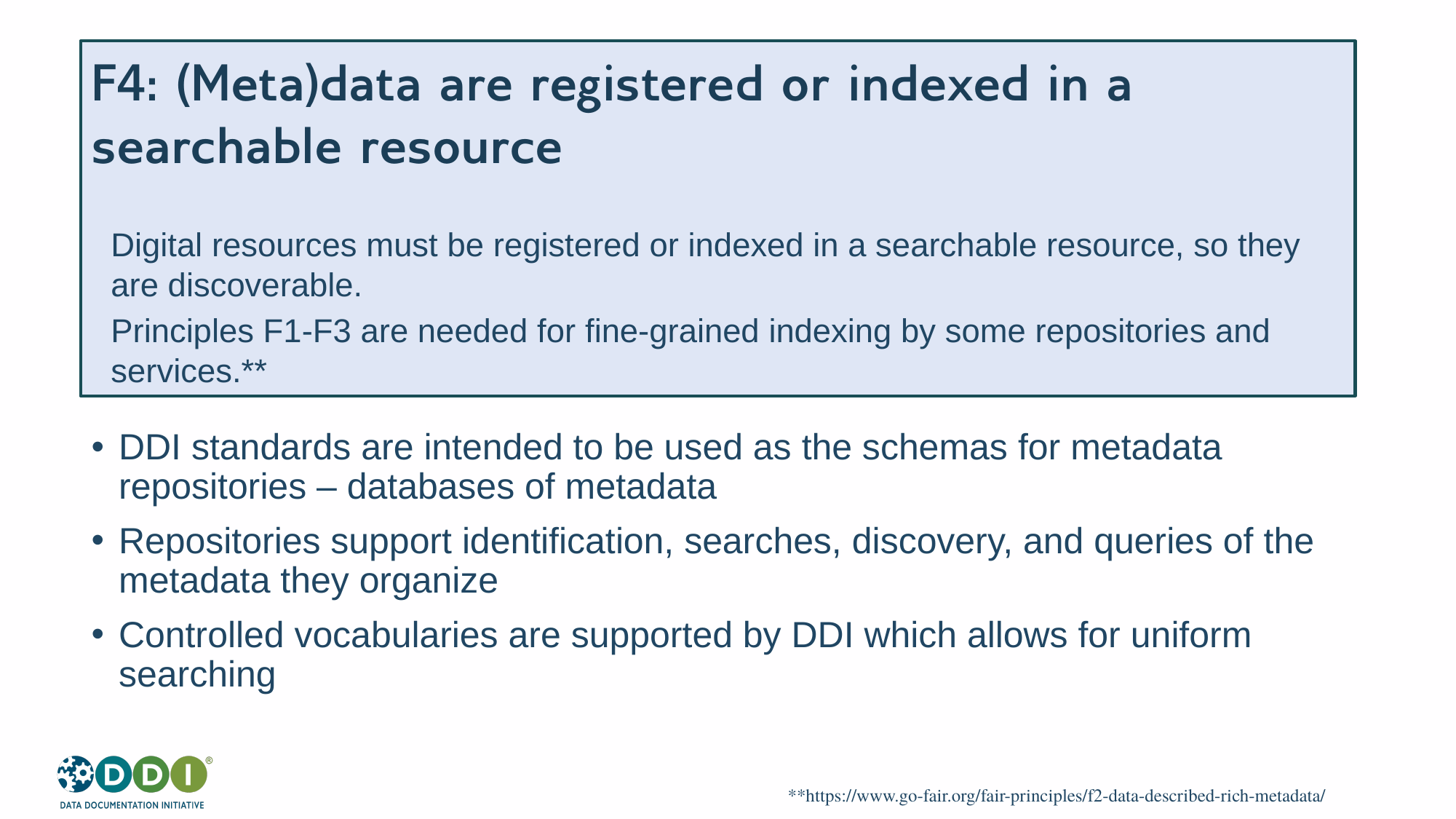

# F4: (Meta)data are registered or indexed in a searchable resource
Digital resources must be registered or indexed in a searchable resource, so they are discoverable.
Principles F1-F3 are needed for fine-grained indexing by some repositories and services.**

DDI standards are intended to be used as the schemas for metadata repositories – databases of metadata
Repositories support identification, searches, discovery, and queries of the metadata they organize
Controlled vocabularies are supported by DDI which allows for uniform searching

**https://www.go-fair.org/fair-principles/f2-data-described-rich-metadata/